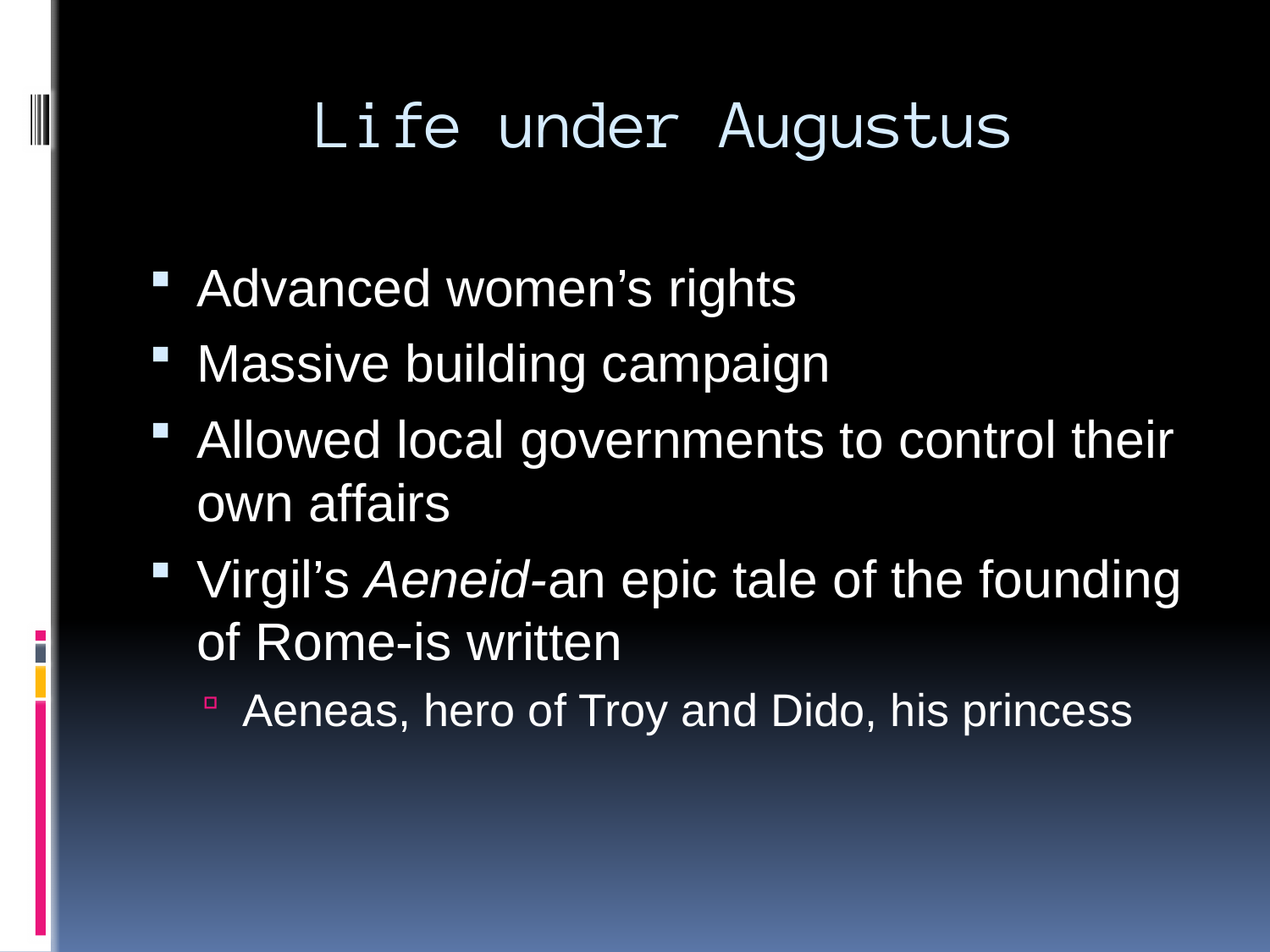

# Life under Augustus
Advanced women’s rights
Massive building campaign
Allowed local governments to control their own affairs
Virgil’s Aeneid-an epic tale of the founding of Rome-is written
Aeneas, hero of Troy and Dido, his princess